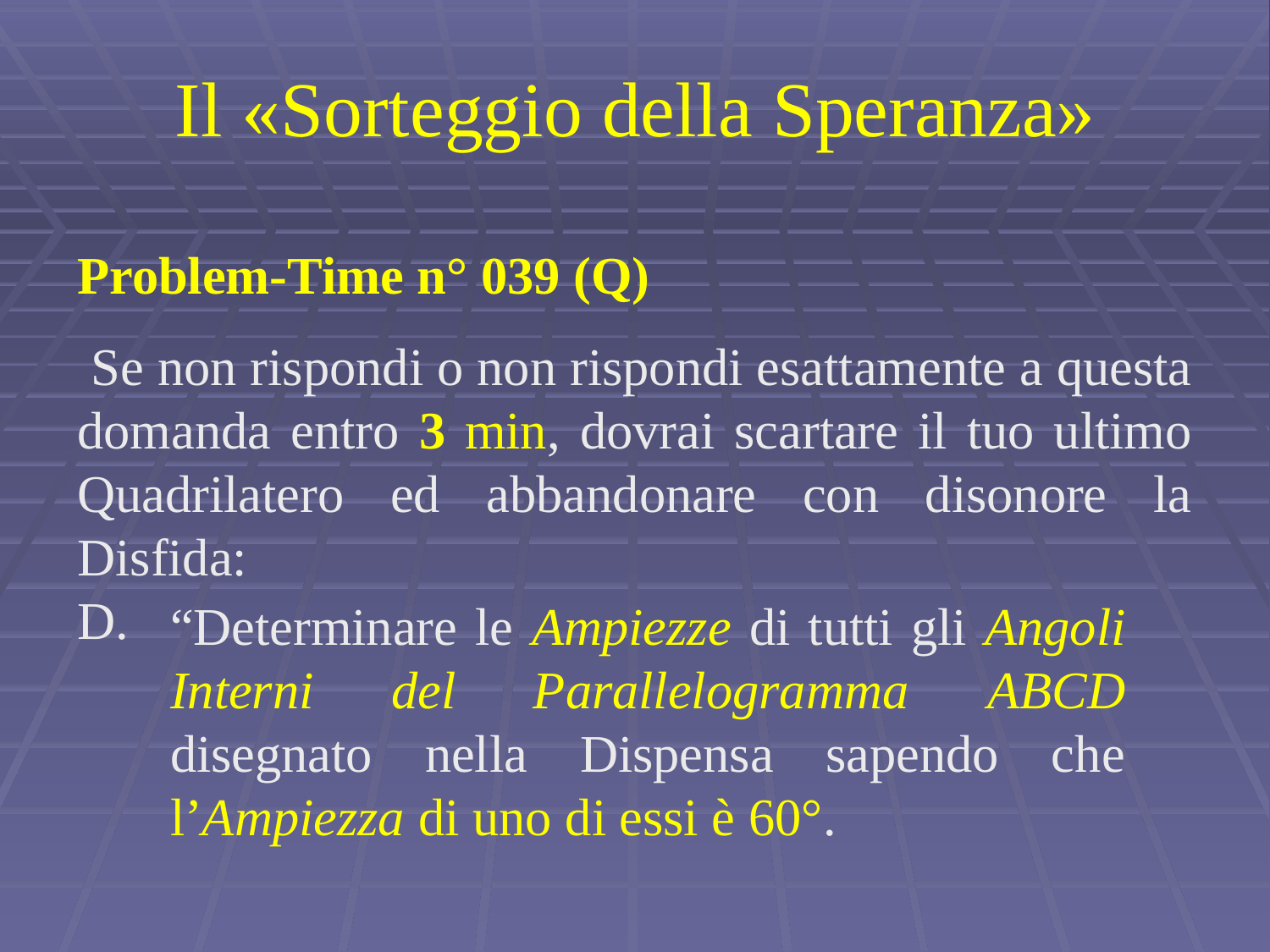

Il «Sorteggio della Speranza»
Problem-Time n° 039 (Q)

 Se non rispondi o non rispondi esattamente a questa domanda entro 3 min, dovrai scartare il tuo ultimo Quadrilatero ed abbandonare con disonore la Disfida:
D.

“Determinare le Ampiezze di tutti gli Angoli Interni del Parallelogramma ABCD disegnato nella Dispensa sapendo che l’Ampiezza di uno di essi è 60°.